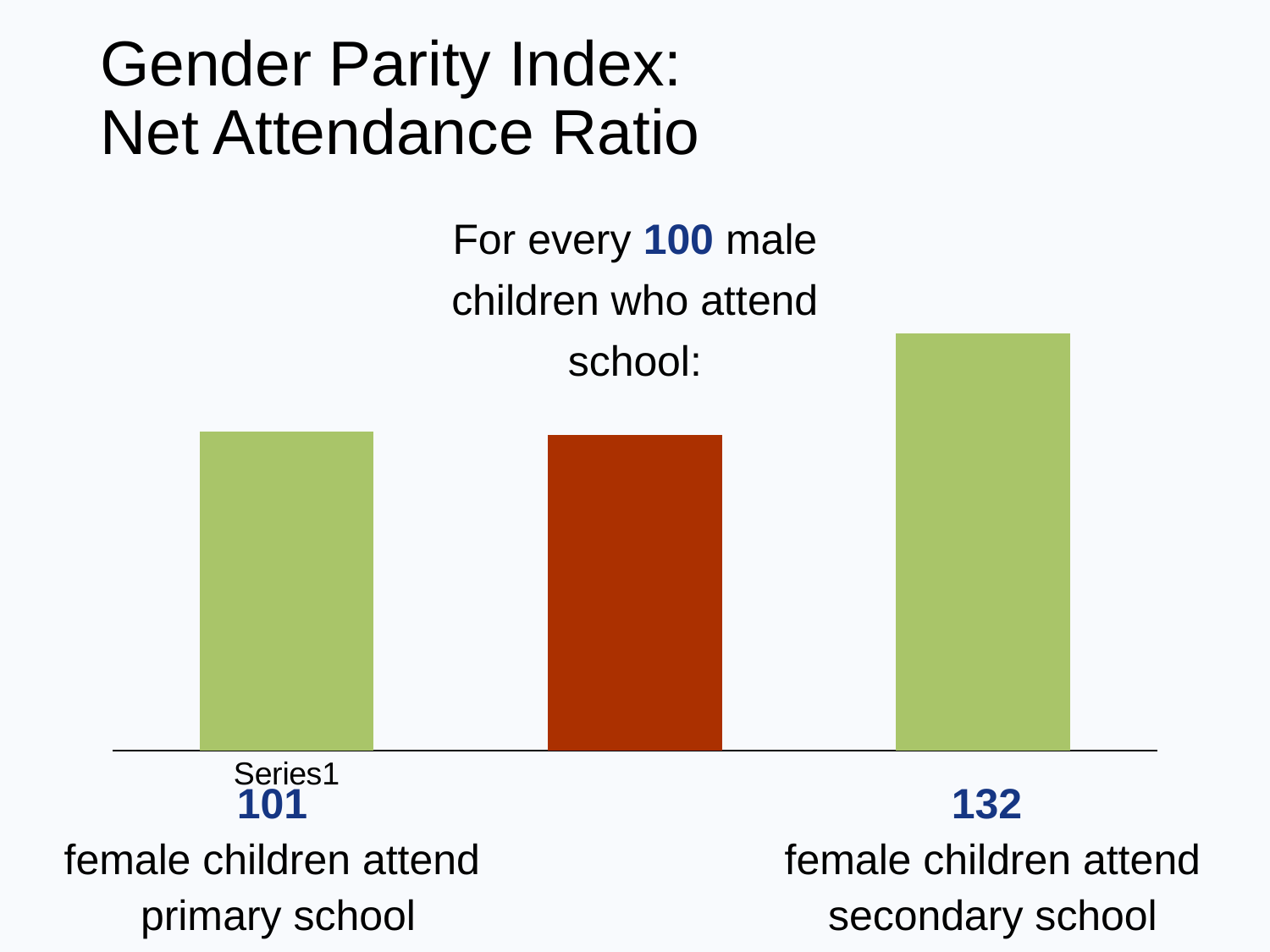

# Gender Parity Index: Net Attendance Ratio

### Chart

| Category |  |
|---|---|
|  | 101.0 |
|  | 100.0 |
|  | 132.0 |
For every 100 male children who attend school:
101
female children attend
primary school
132
female children attend secondary school